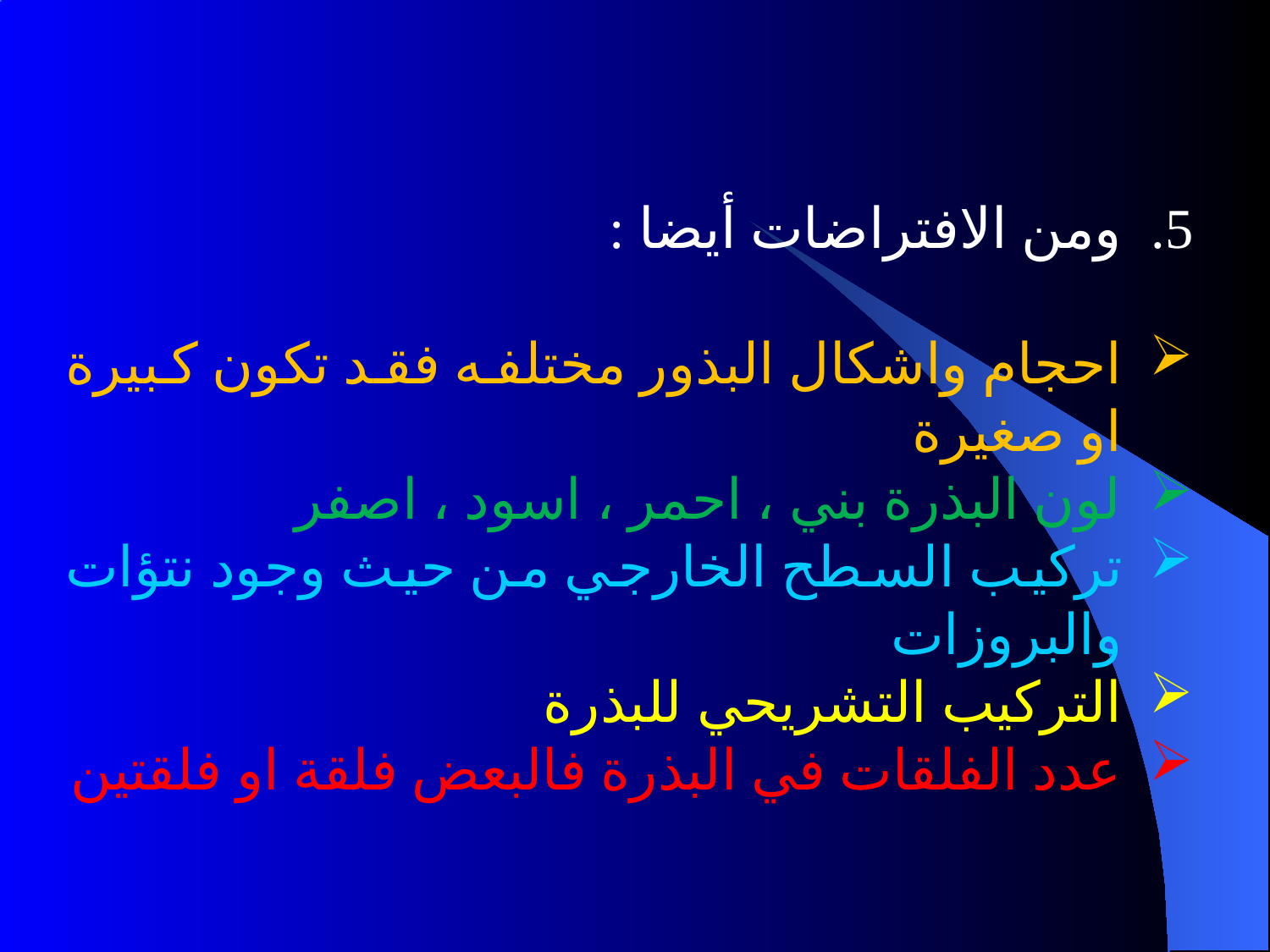

ومن الافتراضات أيضا :

احجام واشكال البذور مختلفه فقد تكون كبيرة او صغيرة
لون البذرة بني ، احمر ، اسود ، اصفر
تركيب السطح الخارجي من حيث وجود نتؤات والبروزات
التركيب التشريحي للبذرة
عدد الفلقات في البذرة فالبعض فلقة او فلقتين